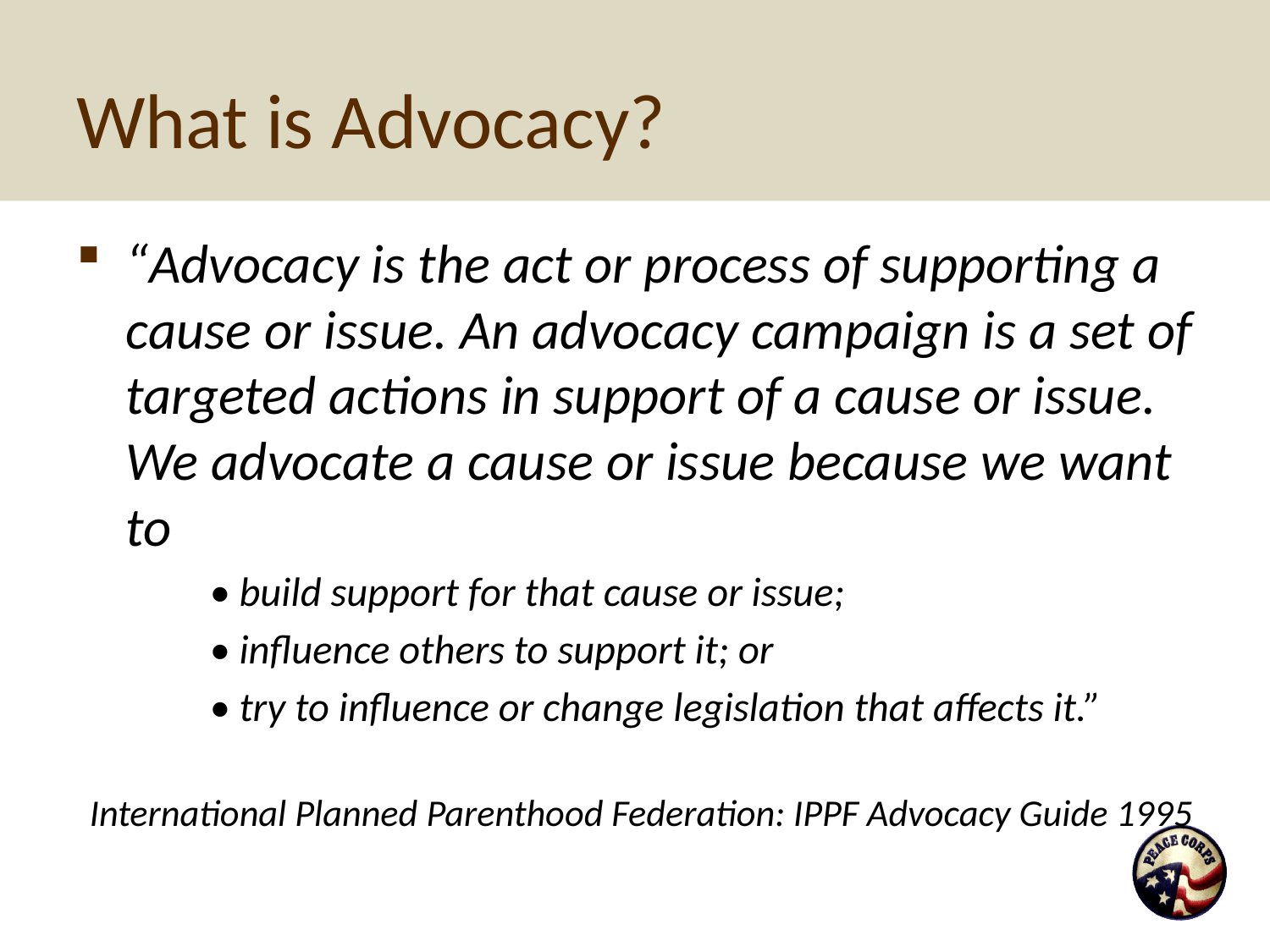

# What is Advocacy?
“Advocacy is the act or process of supporting a cause or issue. An advocacy campaign is a set of targeted actions in support of a cause or issue. We advocate a cause or issue because we want to
• build support for that cause or issue;
• influence others to support it; or
• try to influence or change legislation that affects it.”

International Planned Parenthood Federation: IPPF Advocacy Guide 1995